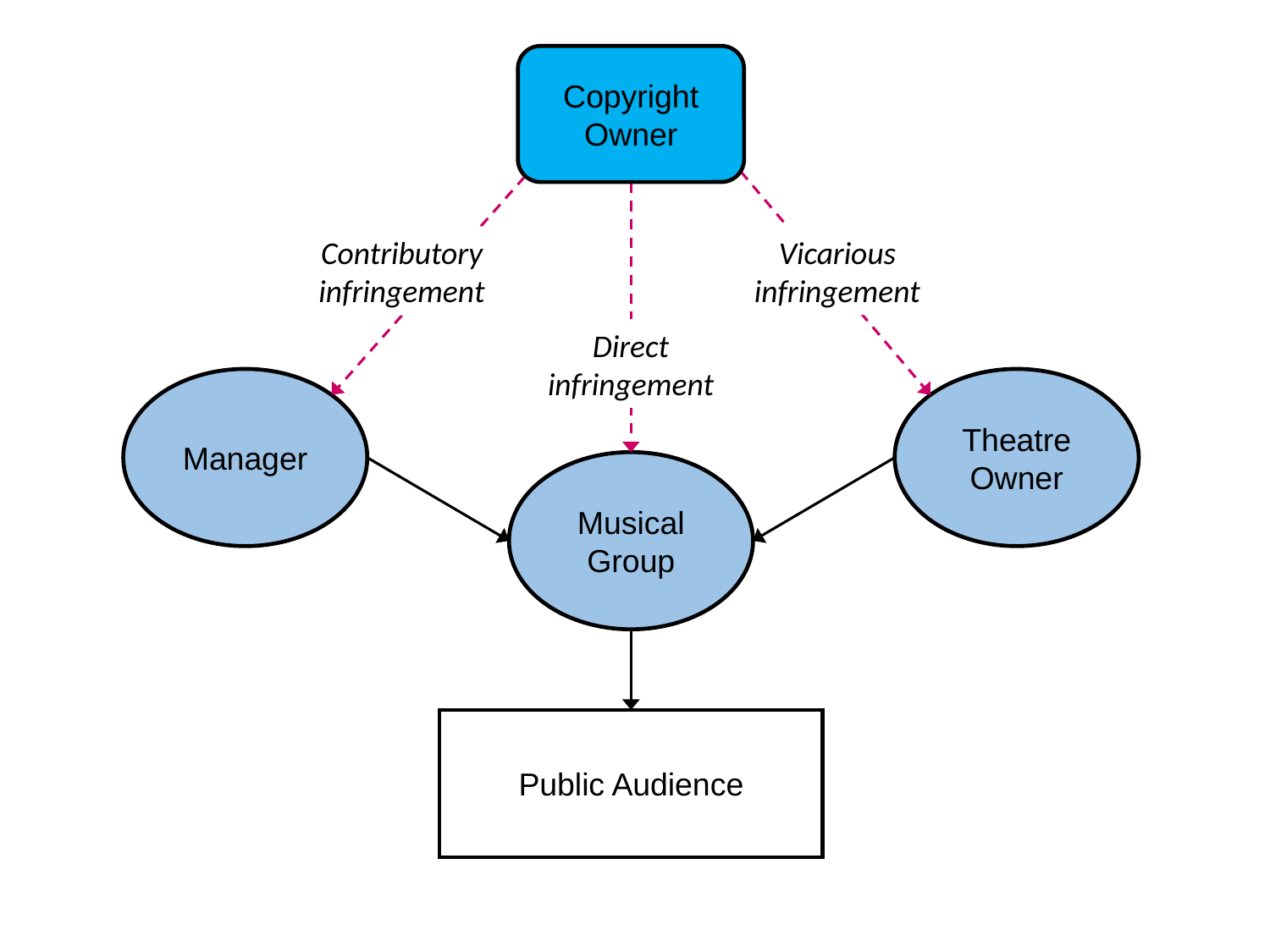

Copyright Owner
Vicarious
infringement
Contributory
infringement
Direct
infringement
Manager
Theatre Owner
Musical Group
Public Audience